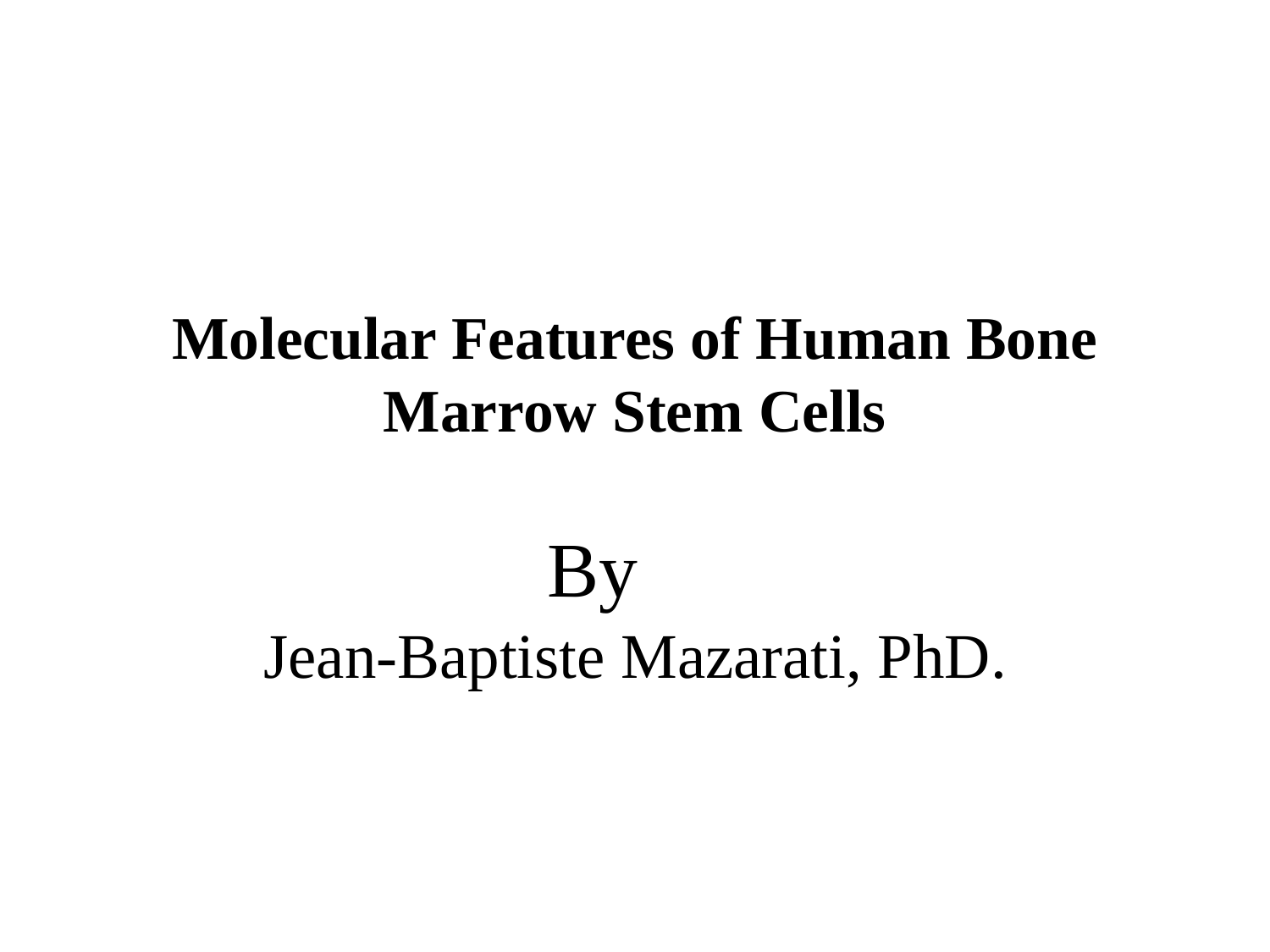

# Molecular Features of Human Bone Marrow Stem Cells
By
Jean-Baptiste Mazarati, PhD.